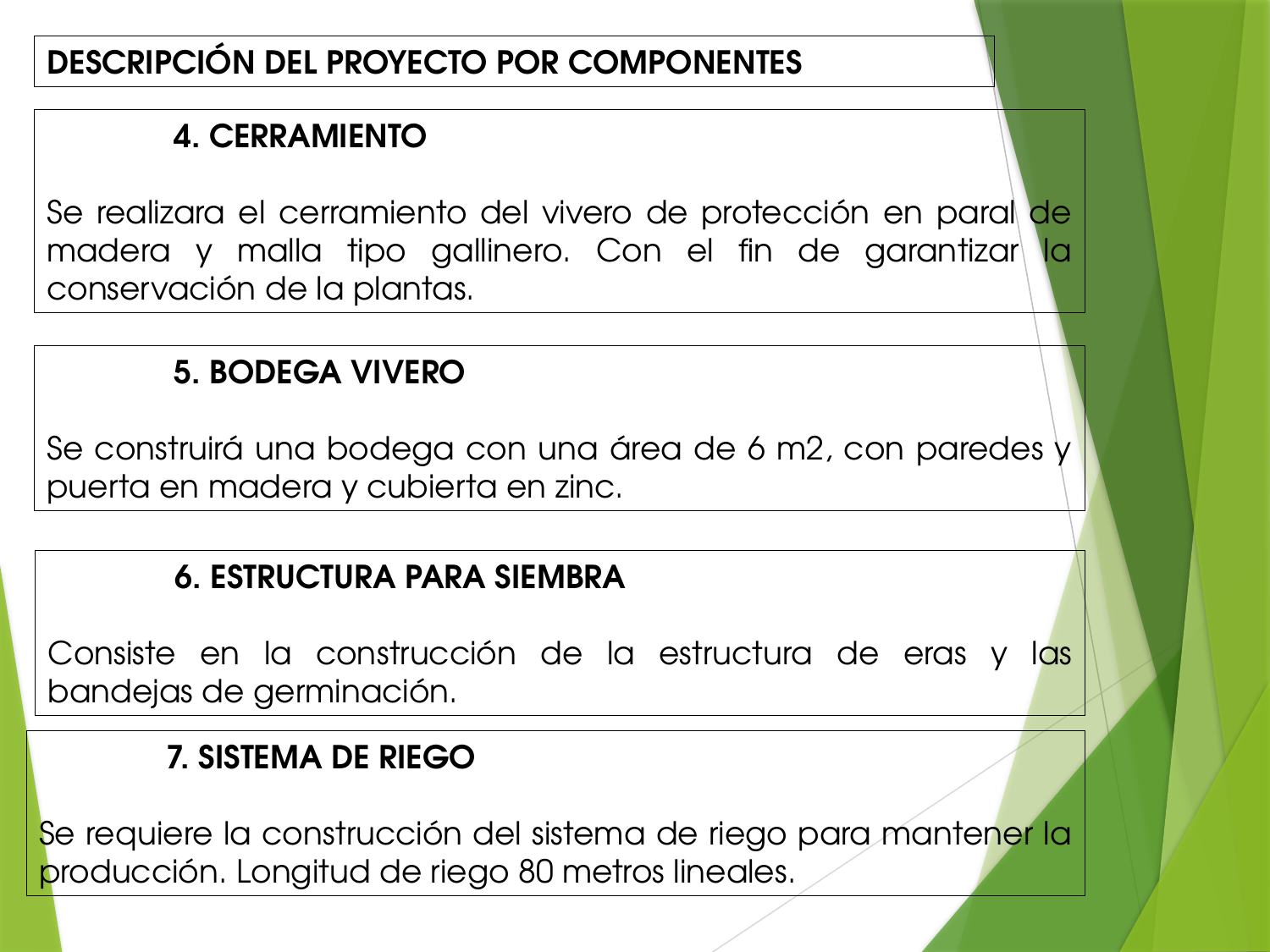

DESCRIPCIÓN DEL PROYECTO POR COMPONENTES
 	4. CERRAMIENTO

Se realizara el cerramiento del vivero de protección en paral de madera y malla tipo gallinero. Con el fin de garantizar la conservación de la plantas.
 	5. BODEGA VIVERO

Se construirá una bodega con una área de 6 m2, con paredes y puerta en madera y cubierta en zinc.
 	6. ESTRUCTURA PARA SIEMBRA

Consiste en la construcción de la estructura de eras y las bandejas de germinación.
 	7. SISTEMA DE RIEGO

Se requiere la construcción del sistema de riego para mantener la producción. Longitud de riego 80 metros lineales.